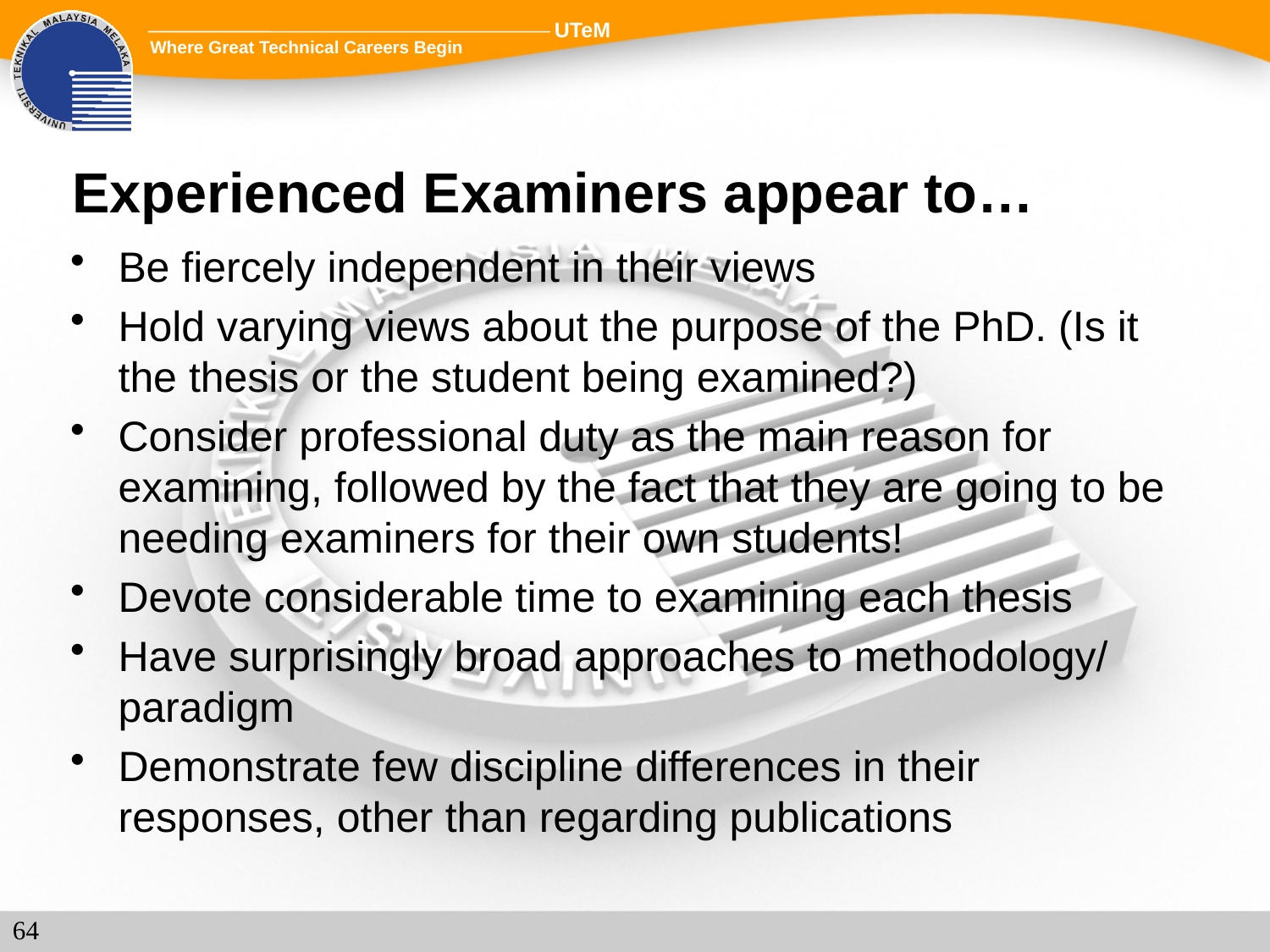

# Experienced Examiners appear to…
Be fiercely independent in their views
Hold varying views about the purpose of the PhD. (Is it  the thesis or the student being examined?)
Consider professional duty as the main reason for examining, followed by the fact that they are going to be needing examiners for their own students!
Devote considerable time to examining each thesis
Have surprisingly broad approaches to methodology/ paradigm
Demonstrate few discipline differences in their responses, other than regarding publications